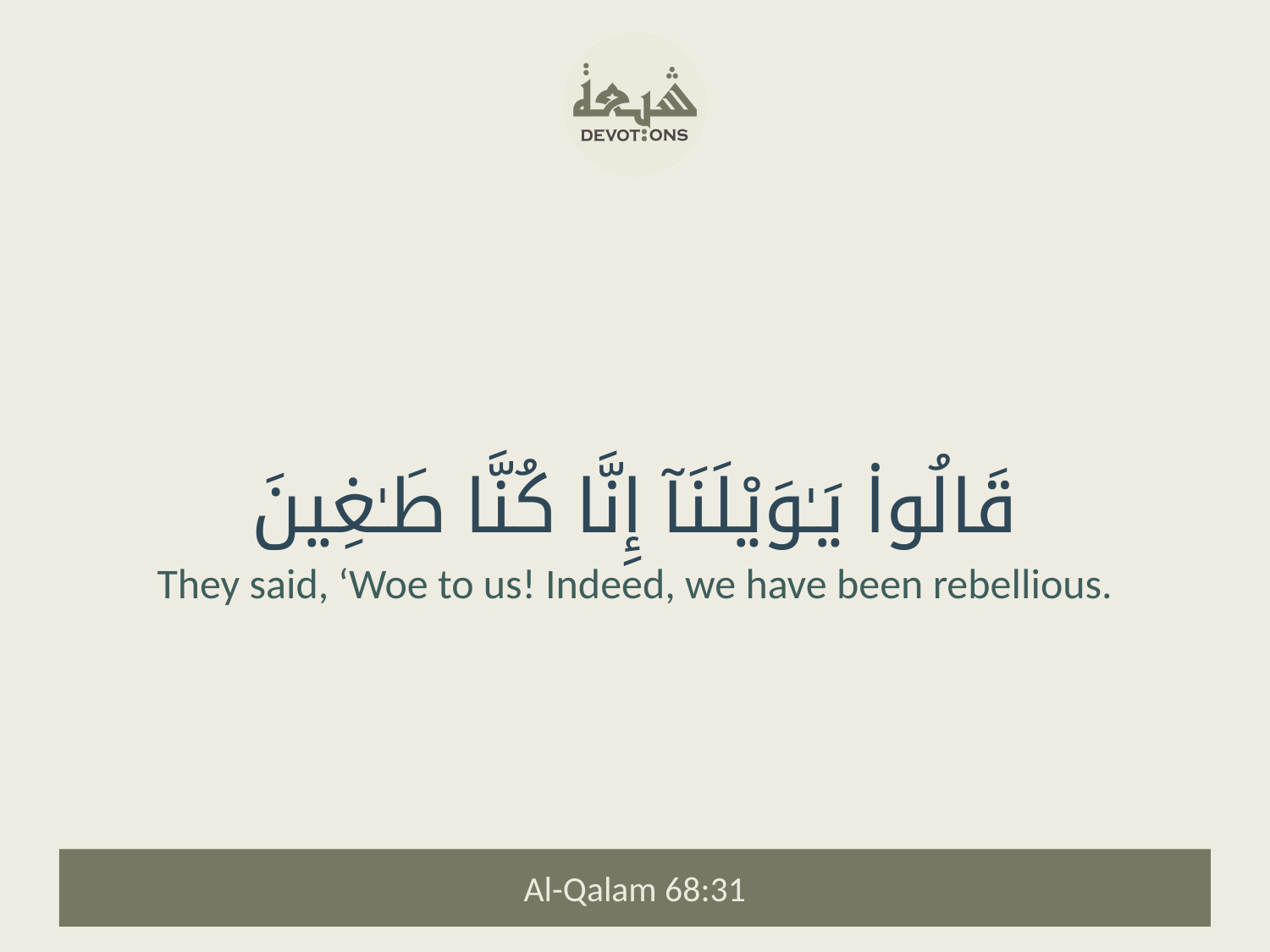

قَالُوا۟ يَـٰوَيْلَنَآ إِنَّا كُنَّا طَـٰغِينَ
They said, ‘Woe to us! Indeed, we have been rebellious.
Al-Qalam 68:31